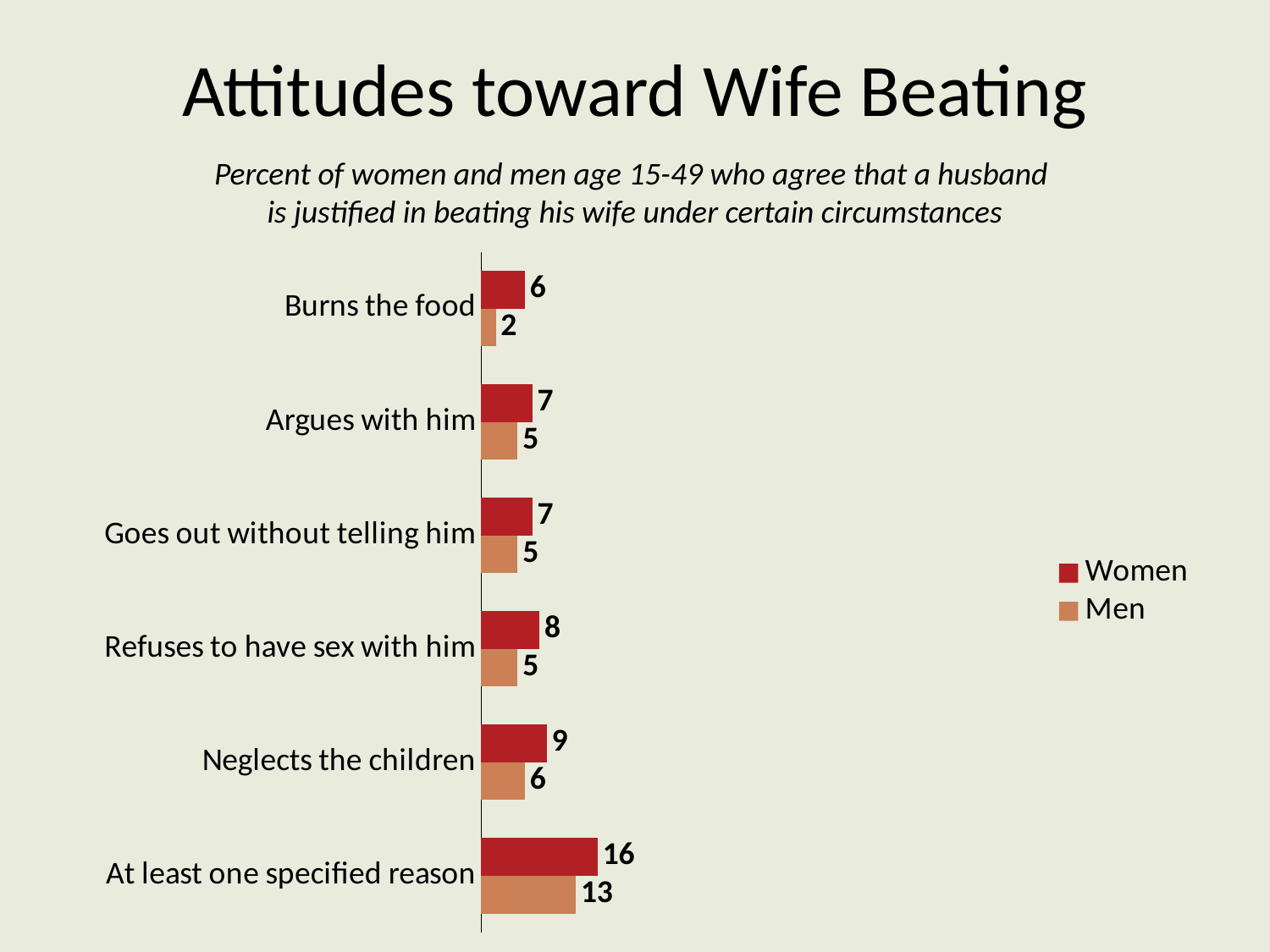

# Attitudes toward Wife Beating
Percent of women and men age 15-49 who agree that a husband
is justified in beating his wife under certain circumstances

### Chart

| Category | Men | Women |
|---|---|---|
| At least one specified reason | 13.0 | 16.0 |
| Neglects the children | 6.0 | 9.0 |
| Refuses to have sex with him | 5.0 | 8.0 |
| Goes out without telling him | 5.0 | 7.0 |
| Argues with him | 5.0 | 7.0 |
| Burns the food | 2.0 | 6.0 |